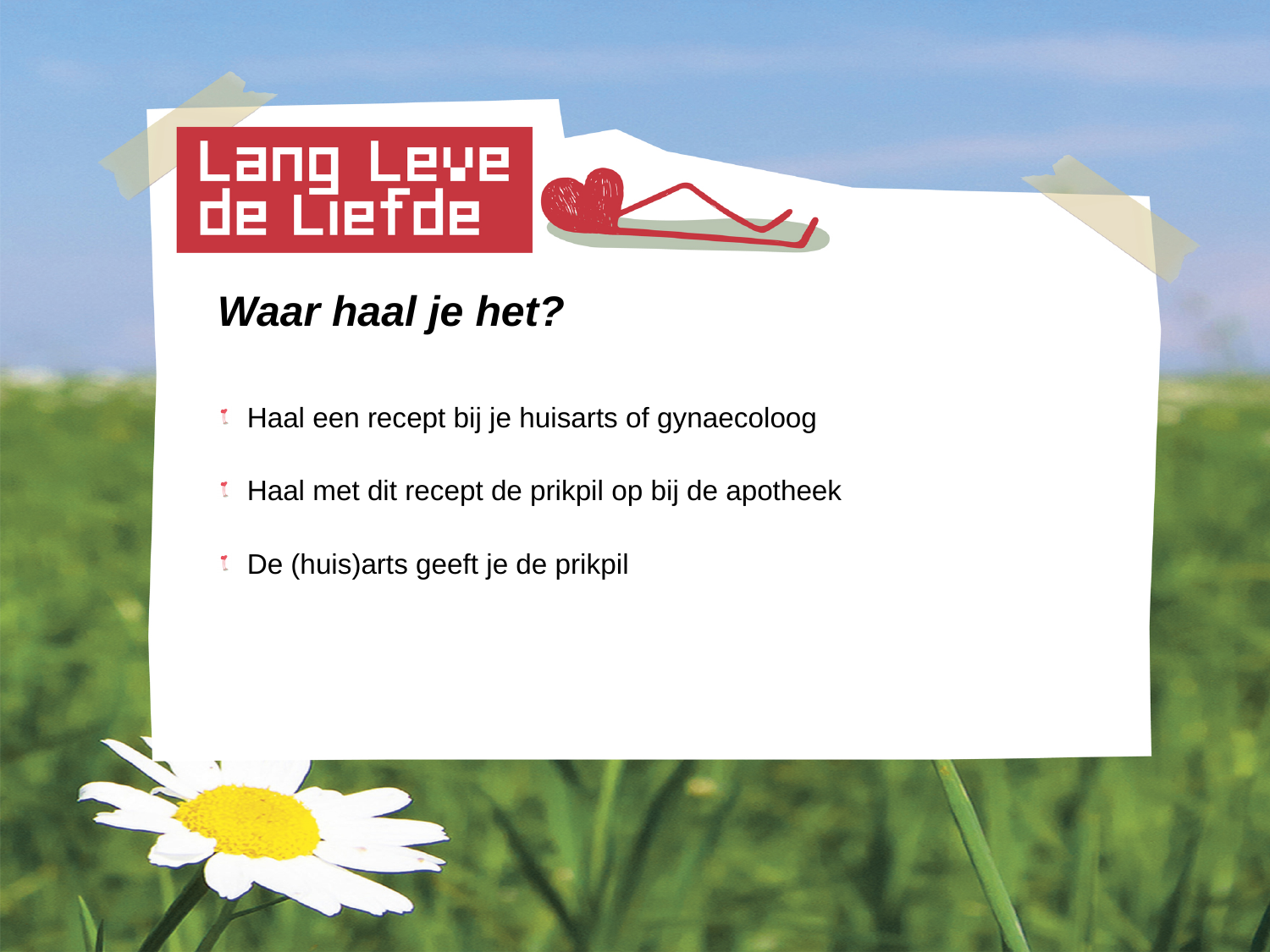

Waar haal je het?

  Haal een recept bij je huisarts of gynaecoloog
  Haal met dit recept de prikpil op bij de apotheek
  De (huis)arts geeft je de prikpil